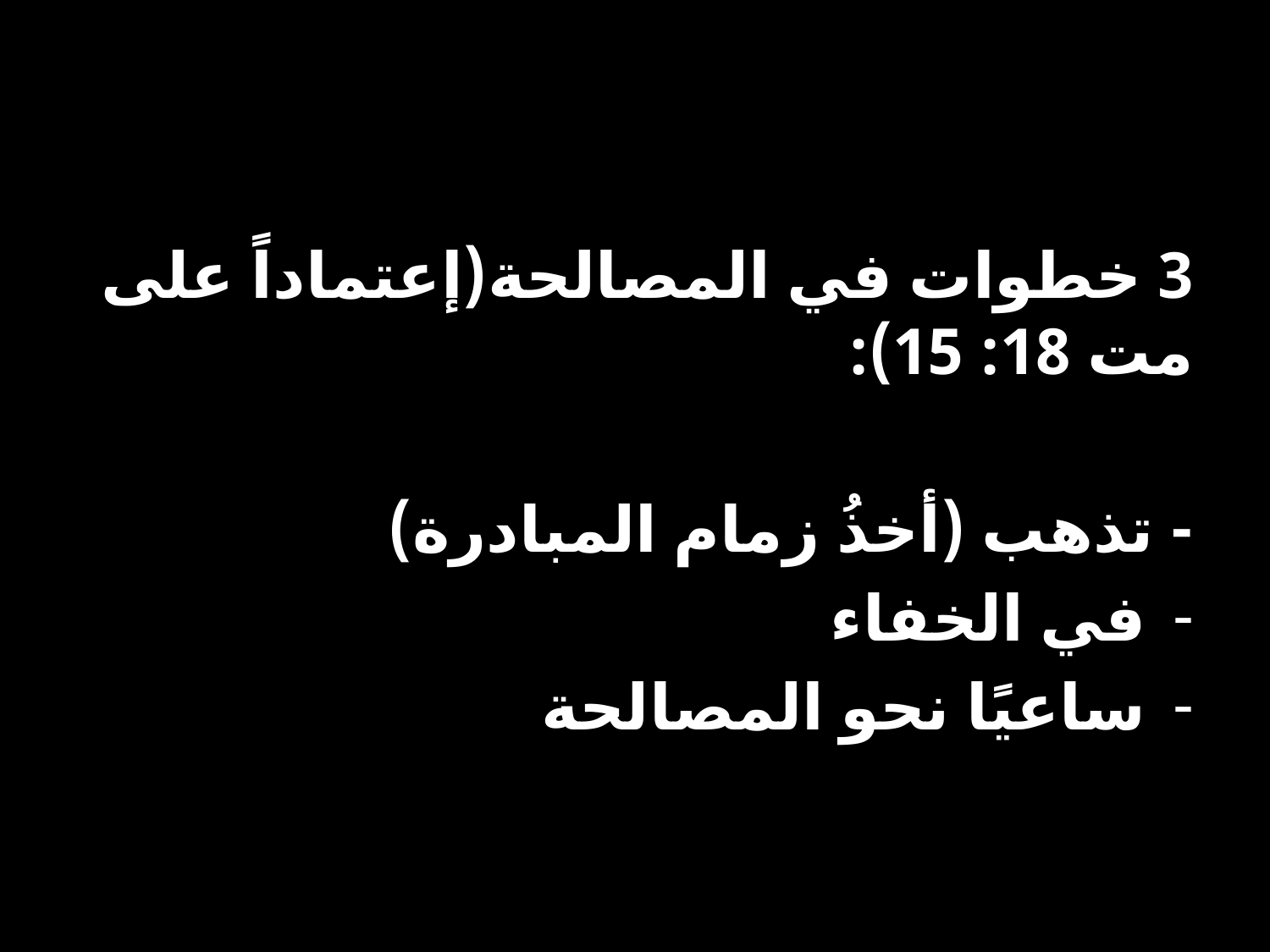

3 خطوات في المصالحة(إعتماداً على مت 18: 15):

- تذهب (أخذُ زمام المبادرة)
في الخفاء
ساعيًا نحو المصالحة